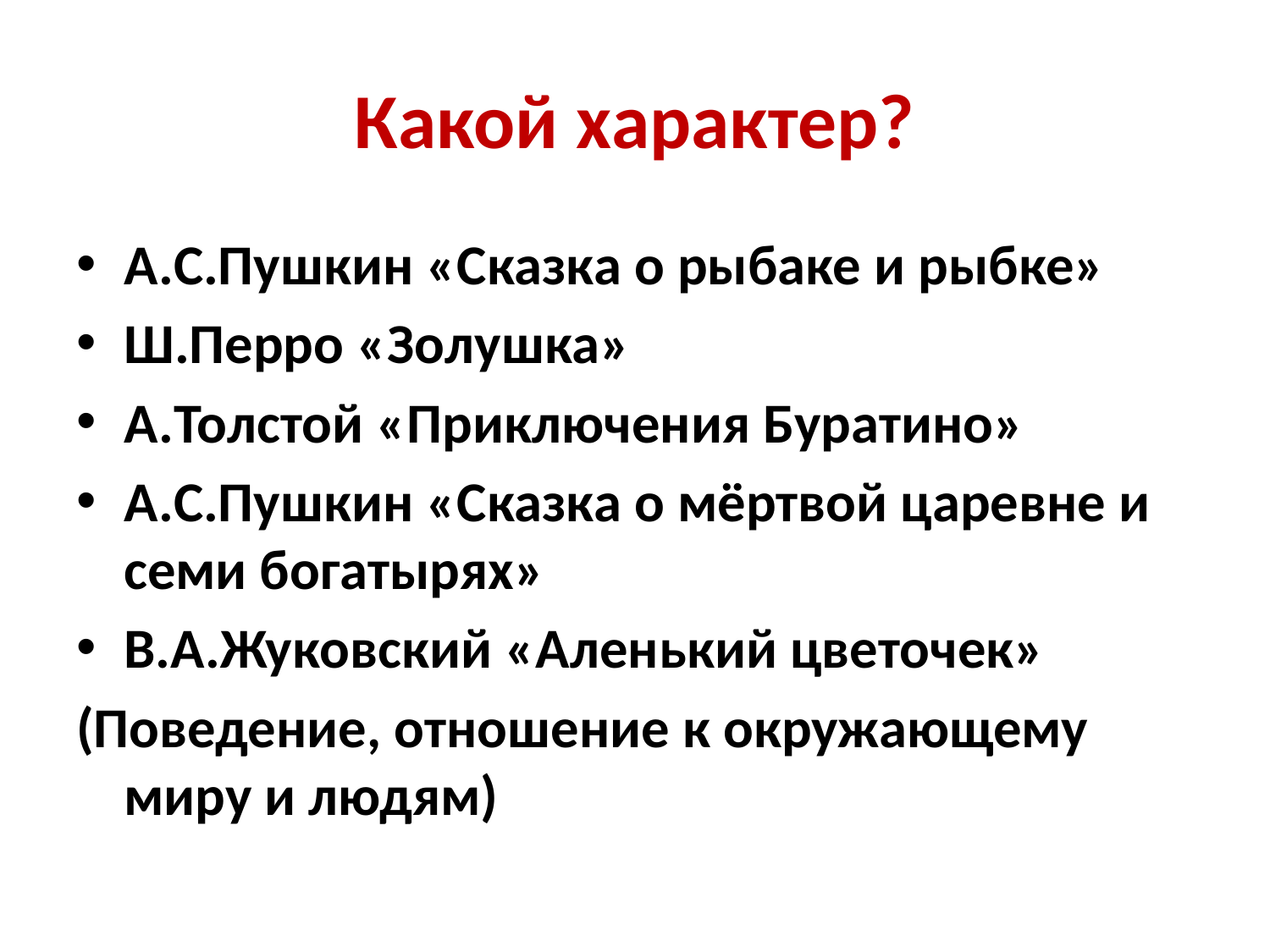

# Какой характер?
А.С.Пушкин «Сказка о рыбаке и рыбке»
Ш.Перро «Золушка»
А.Толстой «Приключения Буратино»
А.С.Пушкин «Сказка о мёртвой царевне и семи богатырях»
В.А.Жуковский «Аленький цветочек»
(Поведение, отношение к окружающему миру и людям)